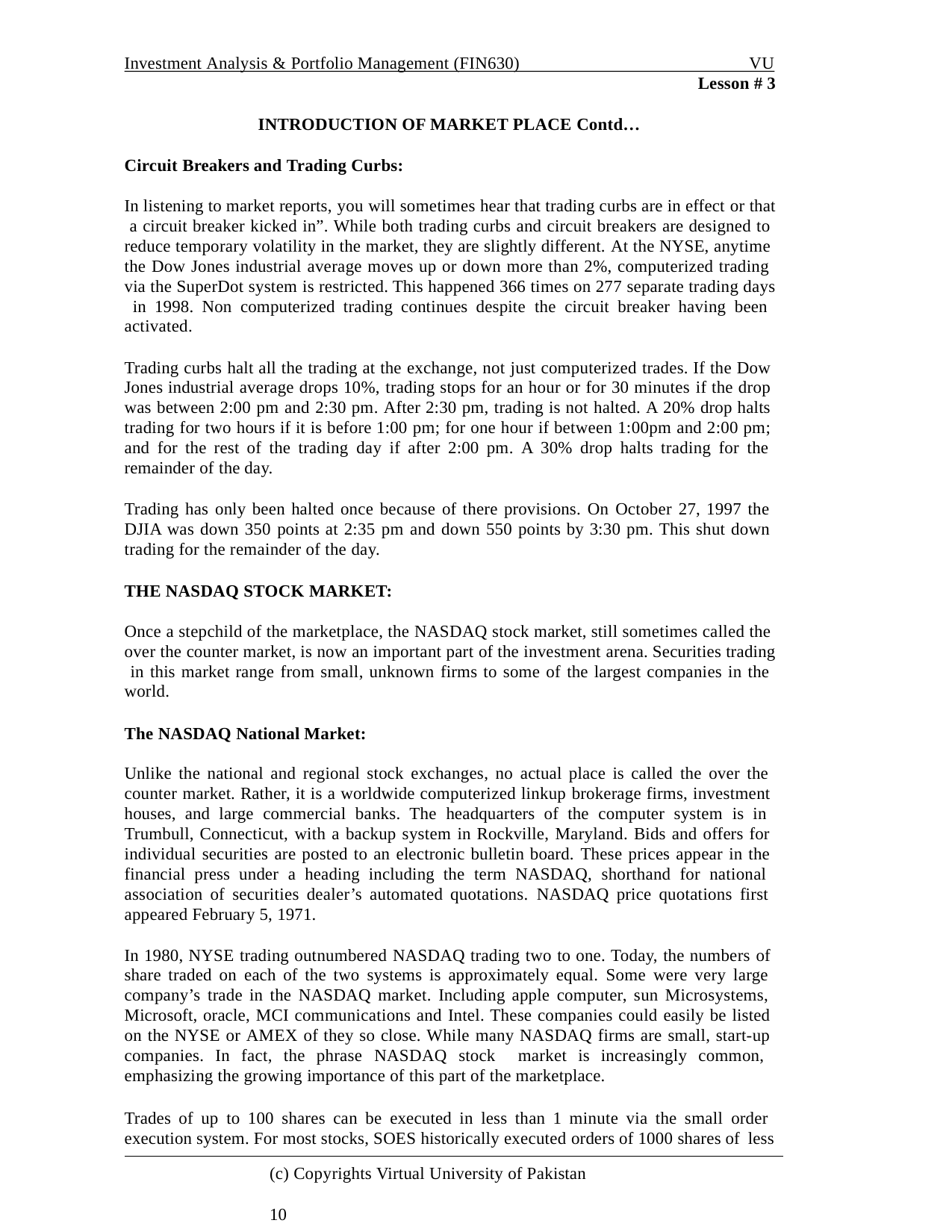

Investment Analysis & Portfolio Management (FIN630)
VU
Lesson # 3

INTRODUCTION OF MARKET PLACE Contd…

Circuit Breakers and Trading Curbs:

In listening to market reports, you will sometimes hear that trading curbs are in effect or that  a circuit breaker kicked in”. While both trading curbs and circuit breakers are designed to  reduce temporary volatility in the market, they are slightly different. At the NYSE, anytime  the Dow Jones industrial average moves up or down more than 2%, computerized trading  via the SuperDot system is restricted. This happened 366 times on 277 separate trading days  in 1998. Non computerized trading continues despite the circuit breaker having been  activated.

Trading curbs halt all the trading at the exchange, not just computerized trades. If the Dow  Jones industrial average drops 10%, trading stops for an hour or for 30 minutes if the drop  was between 2:00 pm and 2:30 pm. After 2:30 pm, trading is not halted. A 20% drop halts  trading for two hours if it is before 1:00 pm; for one hour if between 1:00pm and 2:00 pm;  and for the rest of the trading day if after 2:00 pm. A 30% drop halts trading for the  remainder of the day.

Trading has only been halted once because of there provisions. On October 27, 1997 the  DJIA was down 350 points at 2:35 pm and down 550 points by 3:30 pm. This shut down  trading for the remainder of the day.

THE NASDAQ STOCK MARKET:

Once a stepchild of the marketplace, the NASDAQ stock market, still sometimes called the  over the counter market, is now an important part of the investment arena. Securities trading  in this market range from small, unknown firms to some of the largest companies in the  world.

The NASDAQ National Market:

Unlike the national and regional stock exchanges, no actual place is called the over the  counter market. Rather, it is a worldwide computerized linkup brokerage firms, investment  houses, and large commercial banks. The headquarters of the computer system is in  Trumbull, Connecticut, with a backup system in Rockville, Maryland. Bids and offers for  individual securities are posted to an electronic bulletin board. These prices appear in the  financial press under a heading including the term NASDAQ, shorthand for national  association of securities dealer’s automated quotations. NASDAQ price quotations first  appeared February 5, 1971.

In 1980, NYSE trading outnumbered NASDAQ trading two to one. Today, the numbers of  share traded on each of the two systems is approximately equal. Some were very large  company’s trade in the NASDAQ market. Including apple computer, sun Microsystems,  Microsoft, oracle, MCI communications and Intel. These companies could easily be listed  on the NYSE or AMEX of they so close. While many NASDAQ firms are small, start-up  companies. In fact, the phrase NASDAQ stock  market is increasingly common,  emphasizing the growing importance of this part of the marketplace.

Trades of up to 100 shares can be executed in less than 1 minute via the small order  execution system. For most stocks, SOES historically executed orders of 1000 shares of less
(c) Copyrights Virtual University of Pakistan	10